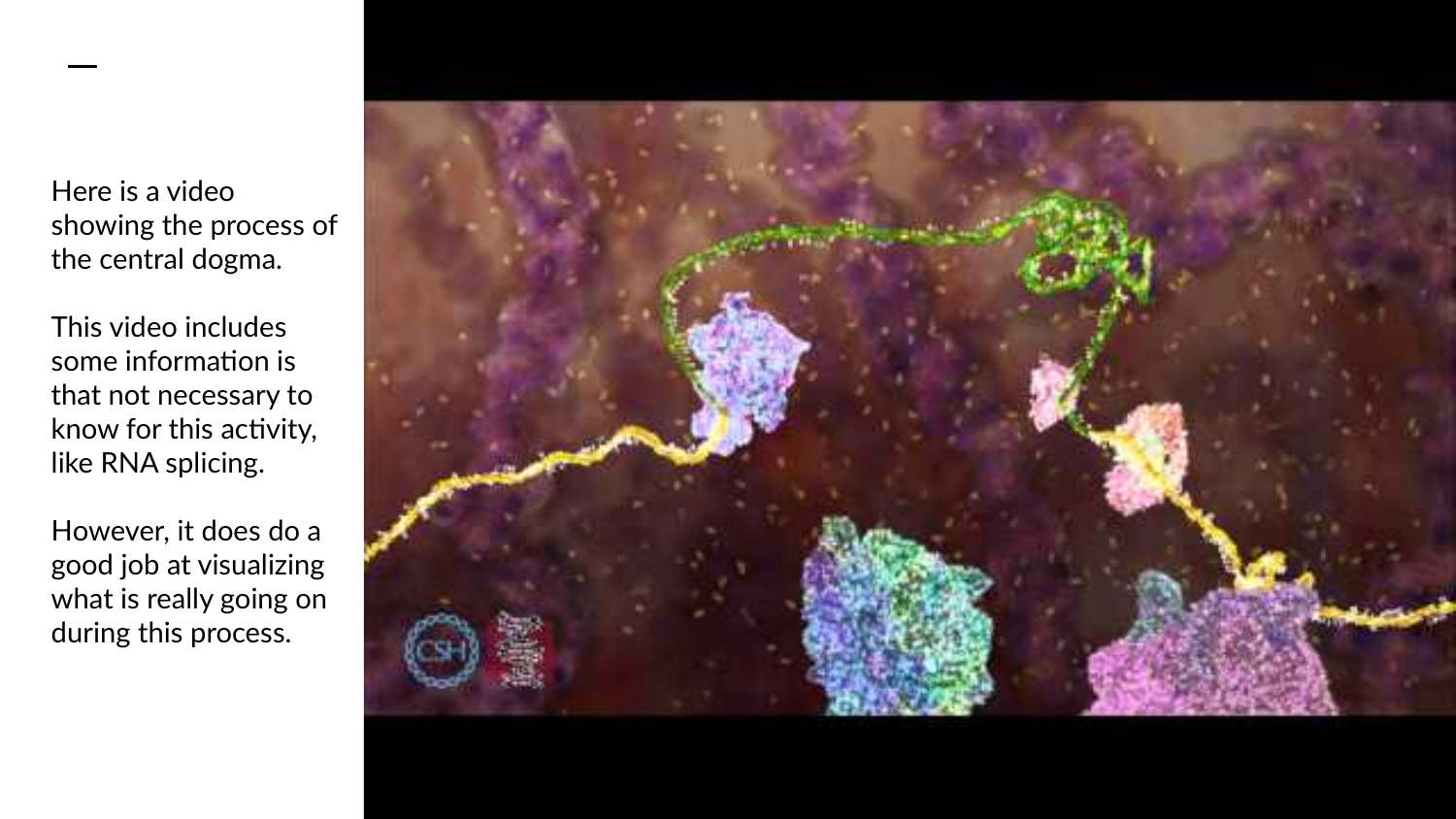

Here is a video showing the process of the central dogma.

This video includes some information is that not necessary to know for this activity, like RNA splicing.

However, it does do a good job at visualizing what is really going on during this process.